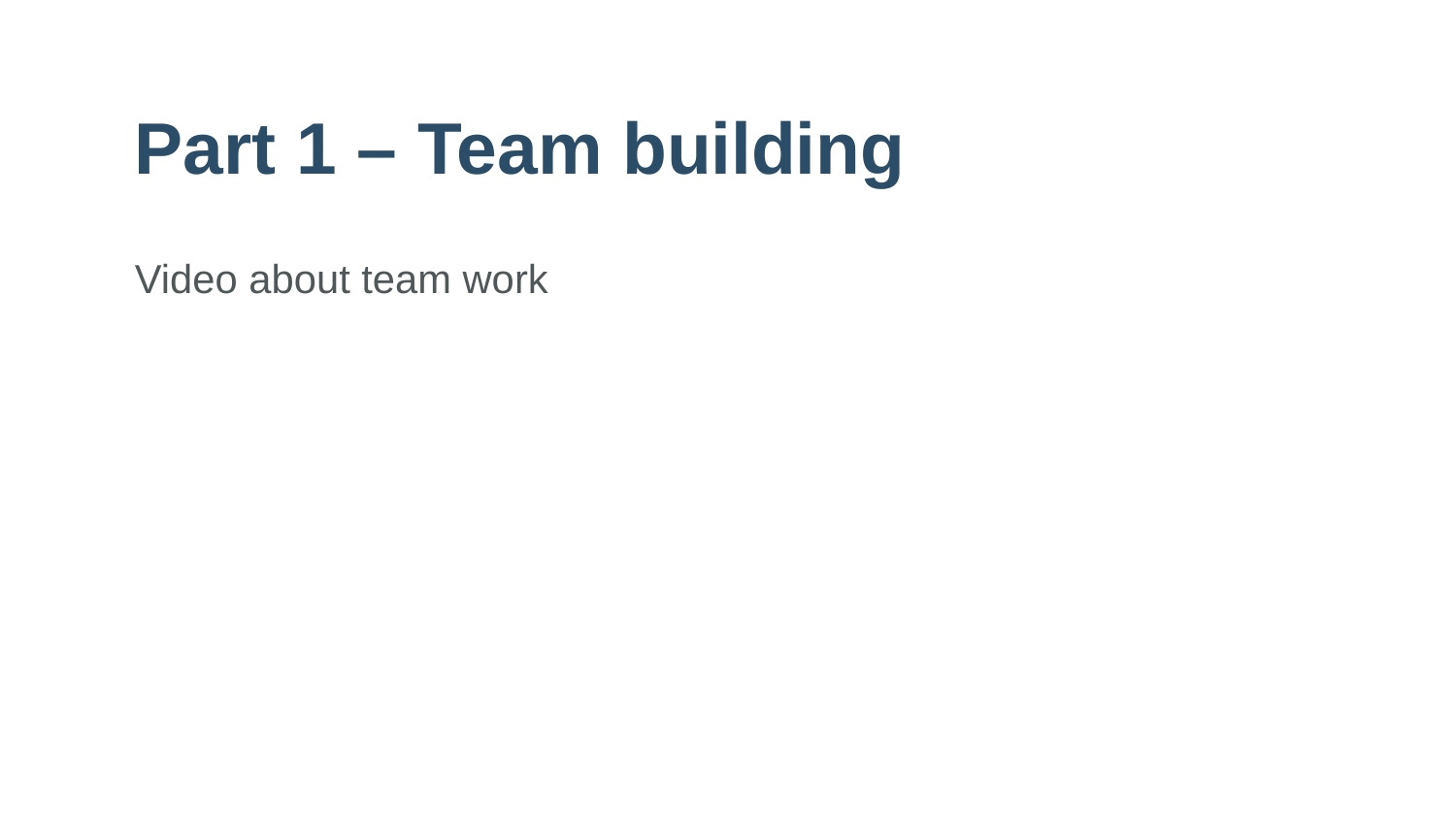

# Part 1 – Team building
Video about team work